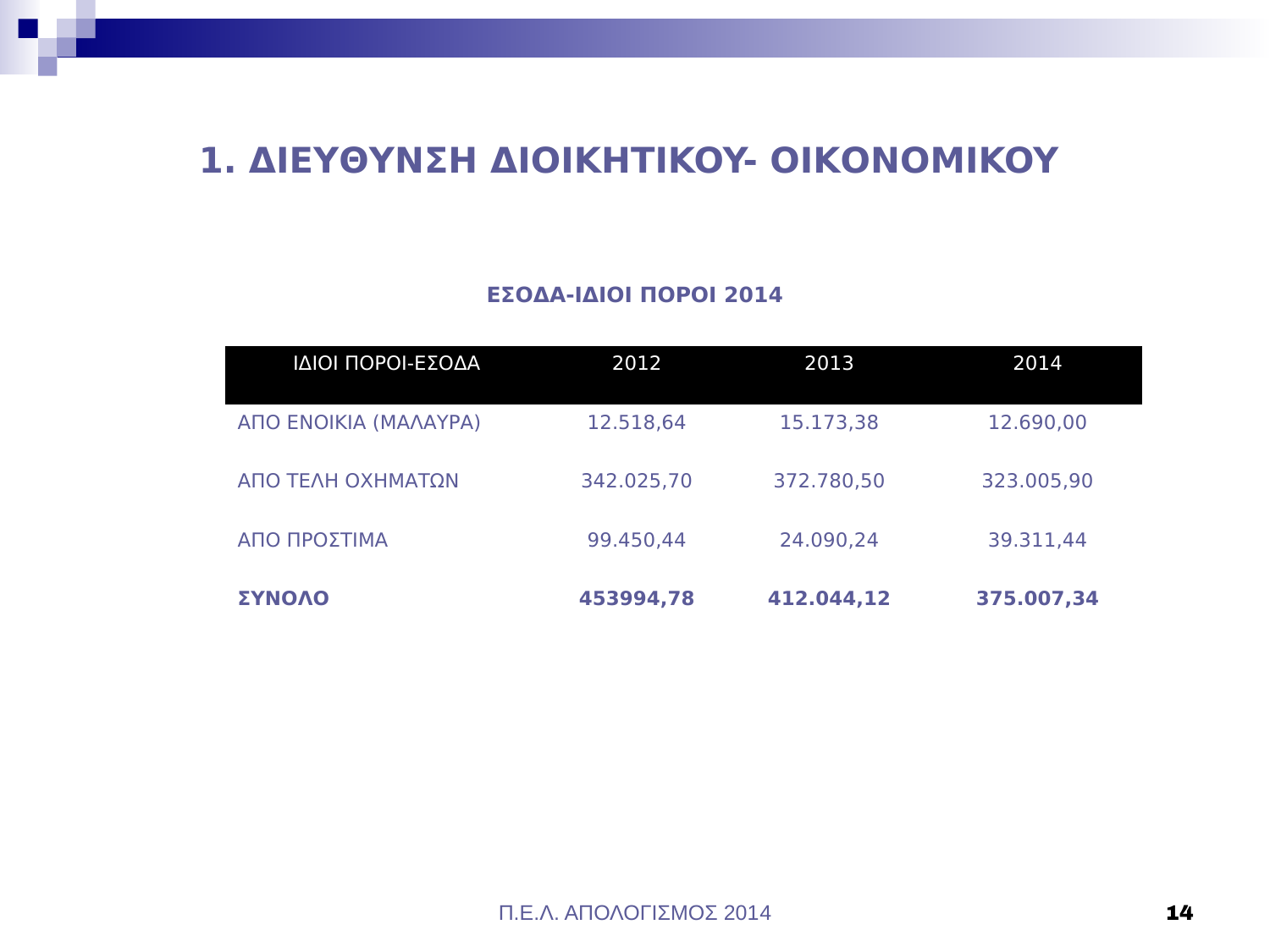

# 1. ΔΙΕΥΘΥΝΣΗ ΔΙΟΙΚHTIKOY- ΟΙΚΟΝOMIKOY
ΕΣΟΔΑ-ΙΔΙΟΙ ΠΟΡΟΙ 2014

| ΙΔΙΟΙ ΠΟΡΟΙ-ΕΣΟΔΑ | 2012 | 2013 | 2014 |
| --- | --- | --- | --- |
| ΑΠΟ ΕΝΟΙΚΙΑ (ΜΑΛΑΥΡΑ) | 12.518,64 | 15.173,38 | 12.690,00 |
| ΑΠΟ ΤΕΛΗ ΟΧΗΜΑΤΩΝ | 342.025,70 | 372.780,50 | 323.005,90 |
| ΑΠΟ ΠΡΟΣΤΙΜΑ | 99.450,44 | 24.090,24 | 39.311,44 |
| ΣΥΝΟΛΟ | 453994,78 | 412.044,12 | 375.007,34 |
Π.Ε.Λ. ΑΠΟΛΟΓΙΣΜΟΣ 2014
14